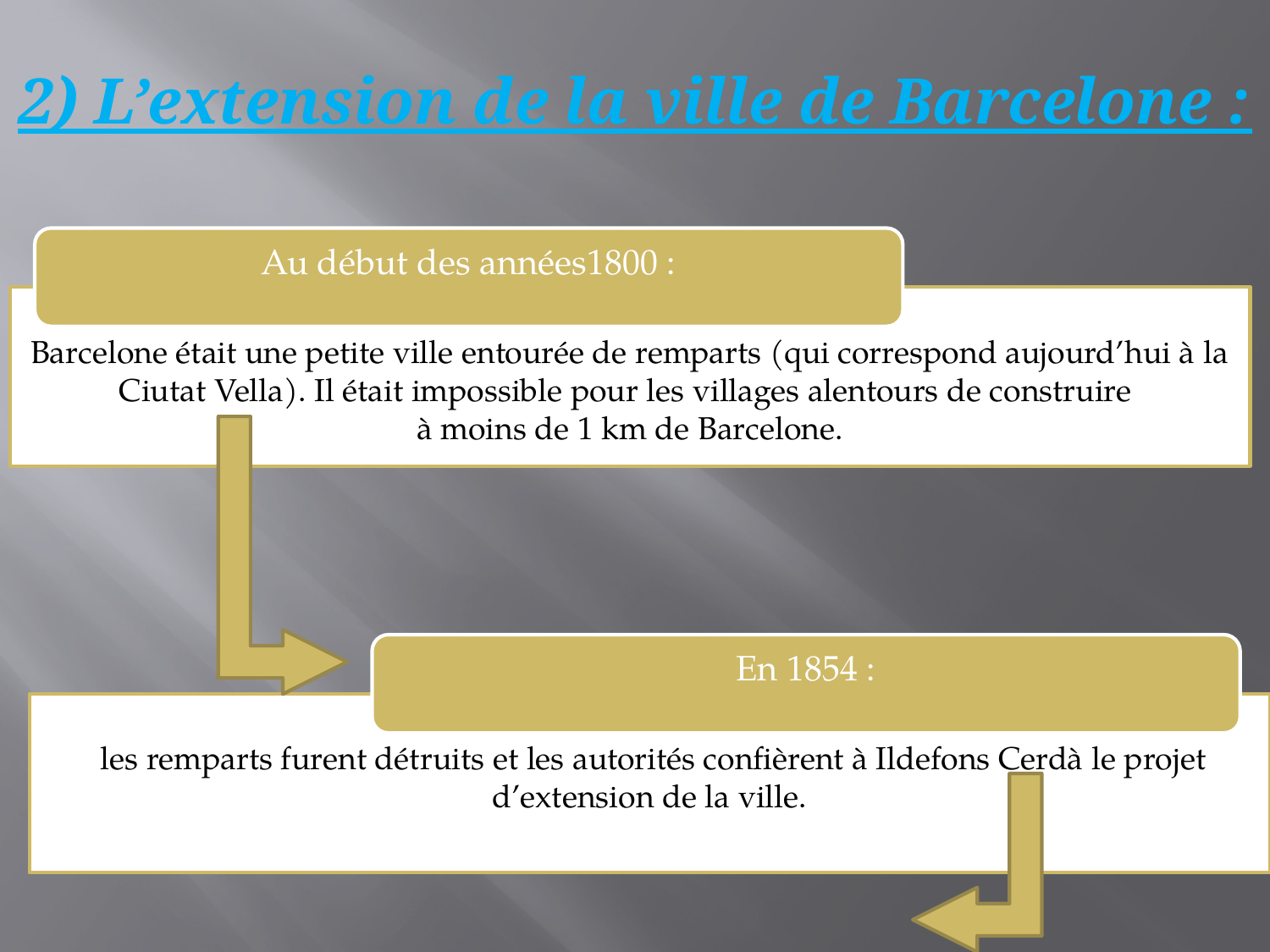

# 2) L’extension de la ville de Barcelone :
Au début des années1800 :

Barcelone était une petite ville entourée de remparts (qui correspond aujourd’hui à la Ciutat Vella). Il était impossible pour les villages alentours de construire
à moins de 1 km de Barcelone.

En 1854 :

 les remparts furent détruits et les autorités confièrent à Ildefons Cerdà le projet d’extension de la ville.